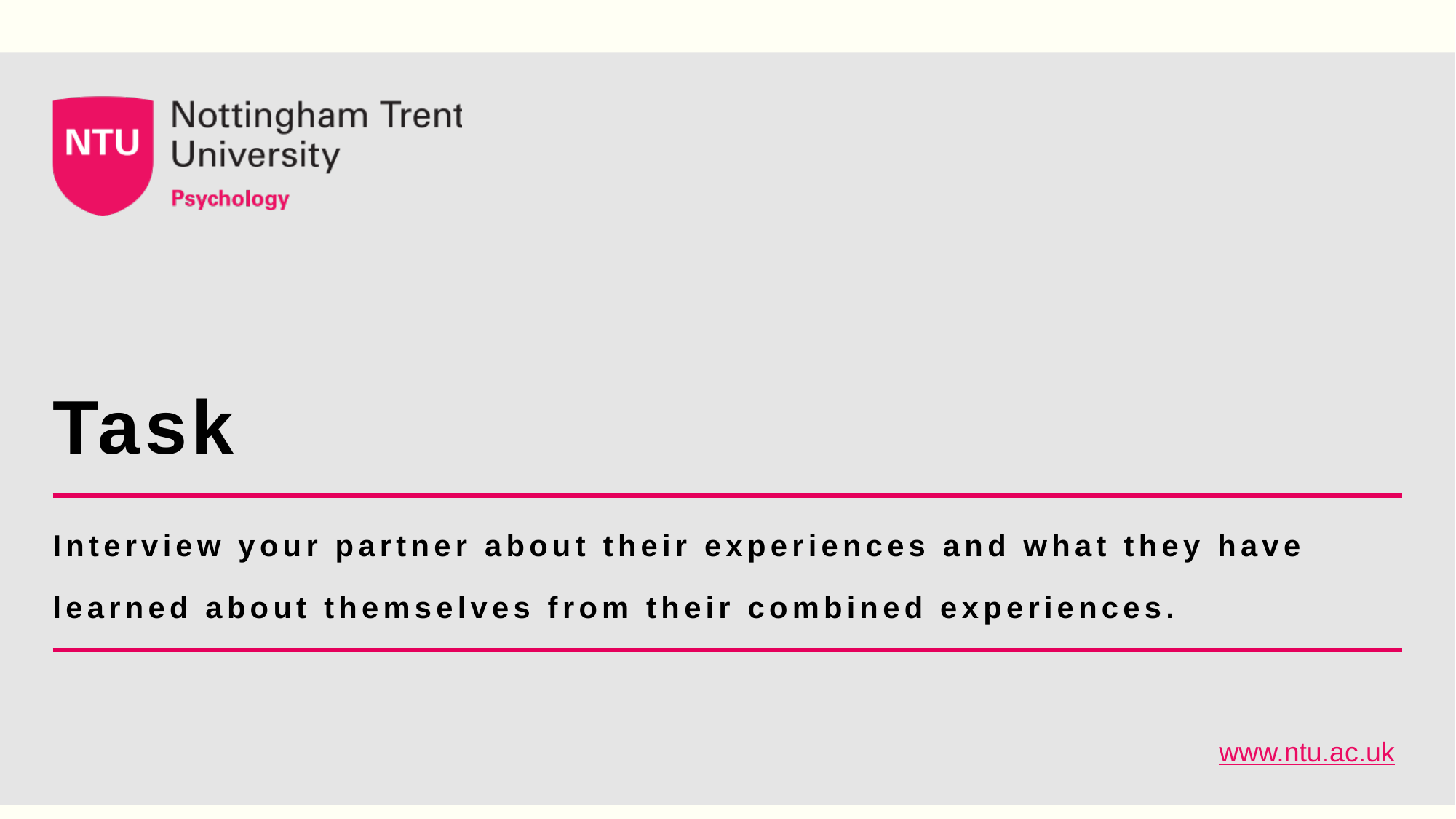

# Task
Interview your partner about their experiences and what they have learned about themselves from their combined experiences.
www.ntu.ac.uk